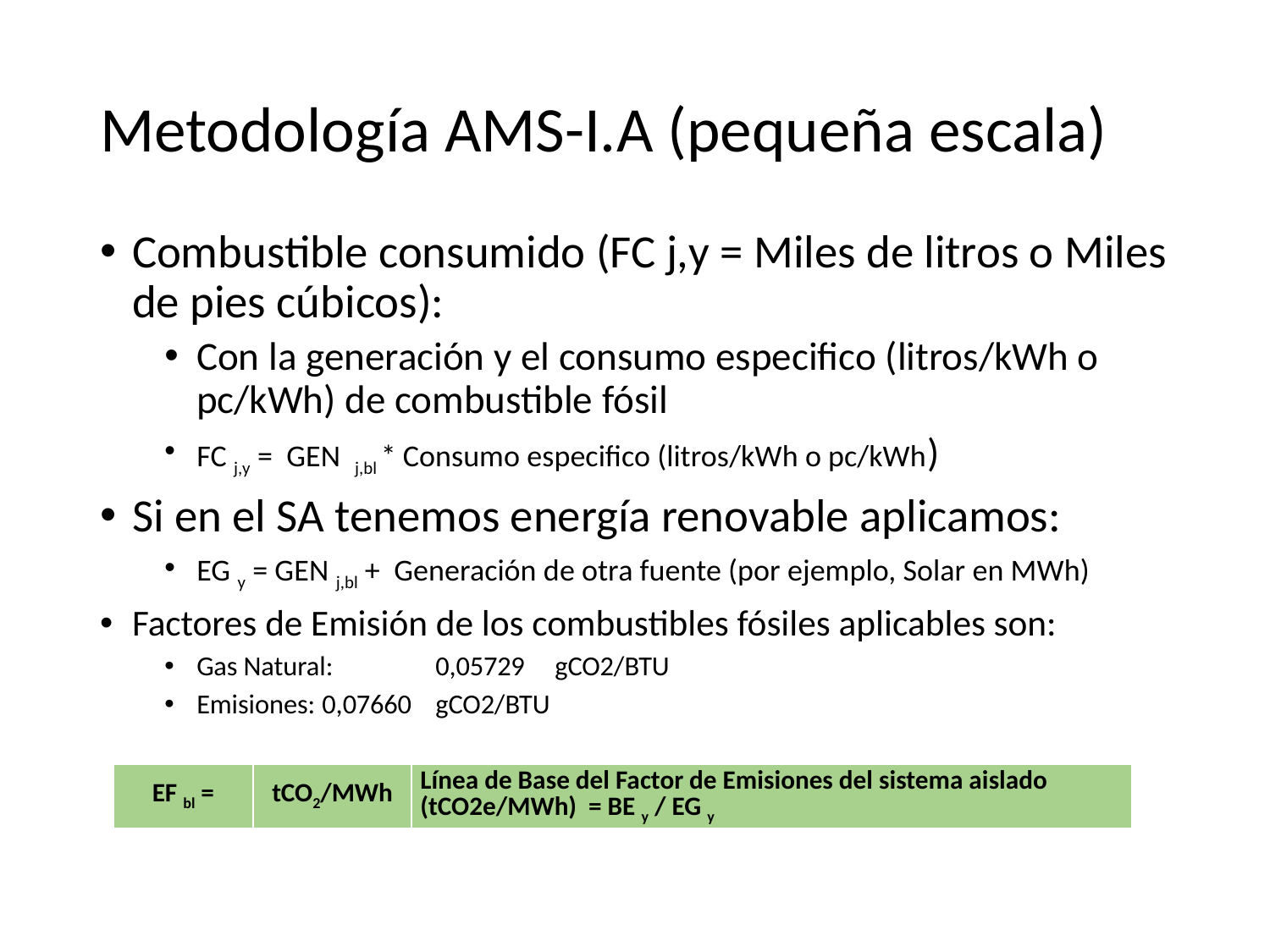

# Metodología AMS-I.A (pequeña escala)
Combustible consumido (FC j,y = Miles de litros o Miles de pies cúbicos):
Con la generación y el consumo especifico (litros/kWh o pc/kWh) de combustible fósil
FC j,y =  GEN  j,bl * Consumo especifico (litros/kWh o pc/kWh)
Si en el SA tenemos energía renovable aplicamos:
EG y = GEN j,bl +  Generación de otra fuente (por ejemplo, Solar en MWh)
Factores de Emisión de los combustibles fósiles aplicables son:
Gas Natural: 	0,05729	gCO2/BTU
Emisiones:	 0,07660	gCO2/BTU

| EF bl = | tCO2/MWh | Línea de Base del Factor de Emisiones del sistema aislado (tCO2e/MWh) = BE y / EG y |
| --- | --- | --- |